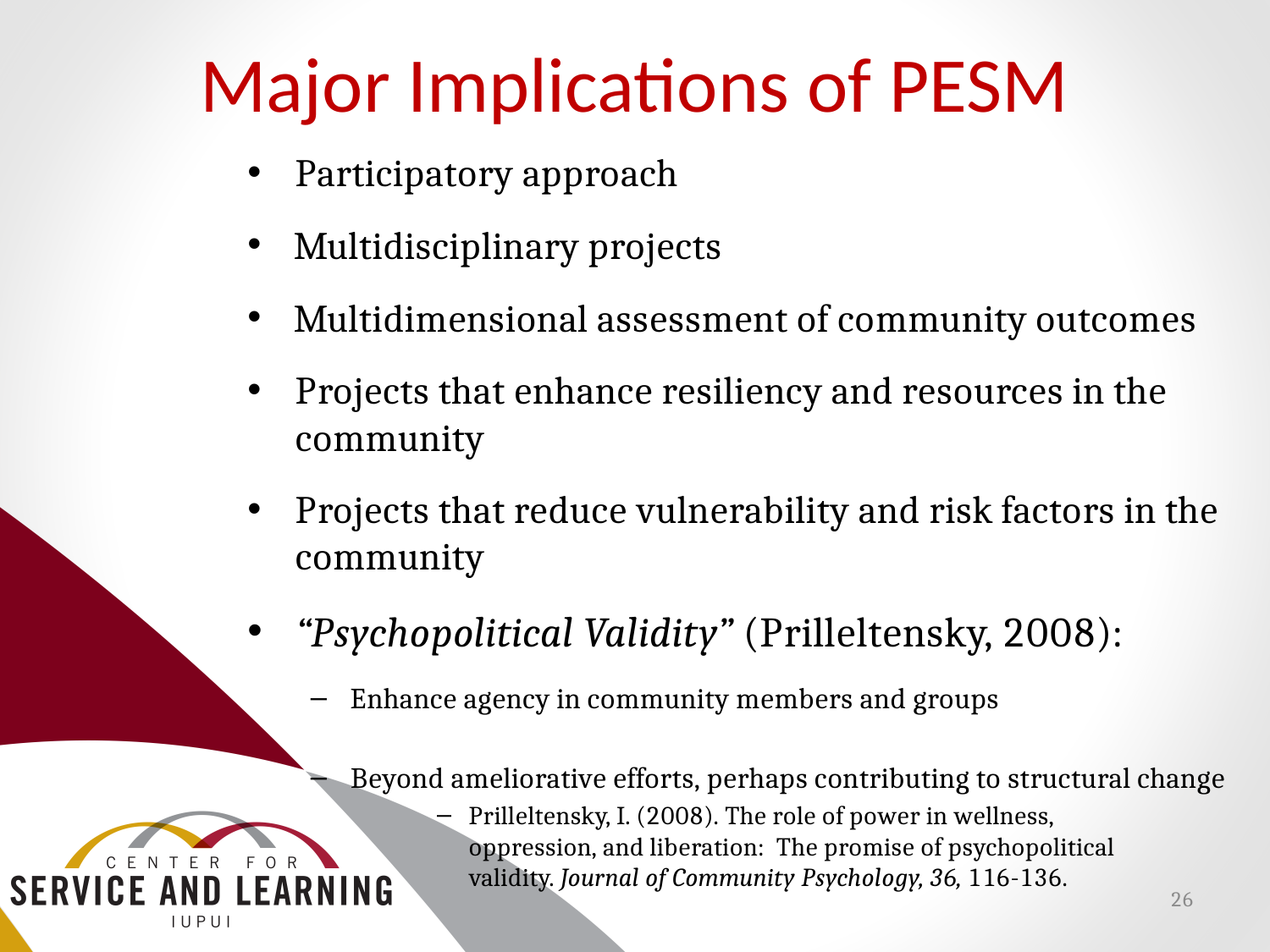

# Major Implications of PESM
Participatory approach

Multidisciplinary projects

Multidimensional assessment of community outcomes

Projects that enhance resiliency and resources in the community

Projects that reduce vulnerability and risk factors in the community

“Psychopolitical Validity” (Prilleltensky, 2008):

Enhance agency in community members and groups

Beyond ameliorative efforts, perhaps contributing to structural change
Prilleltensky, I. (2008). The role of power in wellness, 	oppression, and liberation:  The promise of psychopolitical 	validity. Journal of Community Psychology, 36, 116-136.

26